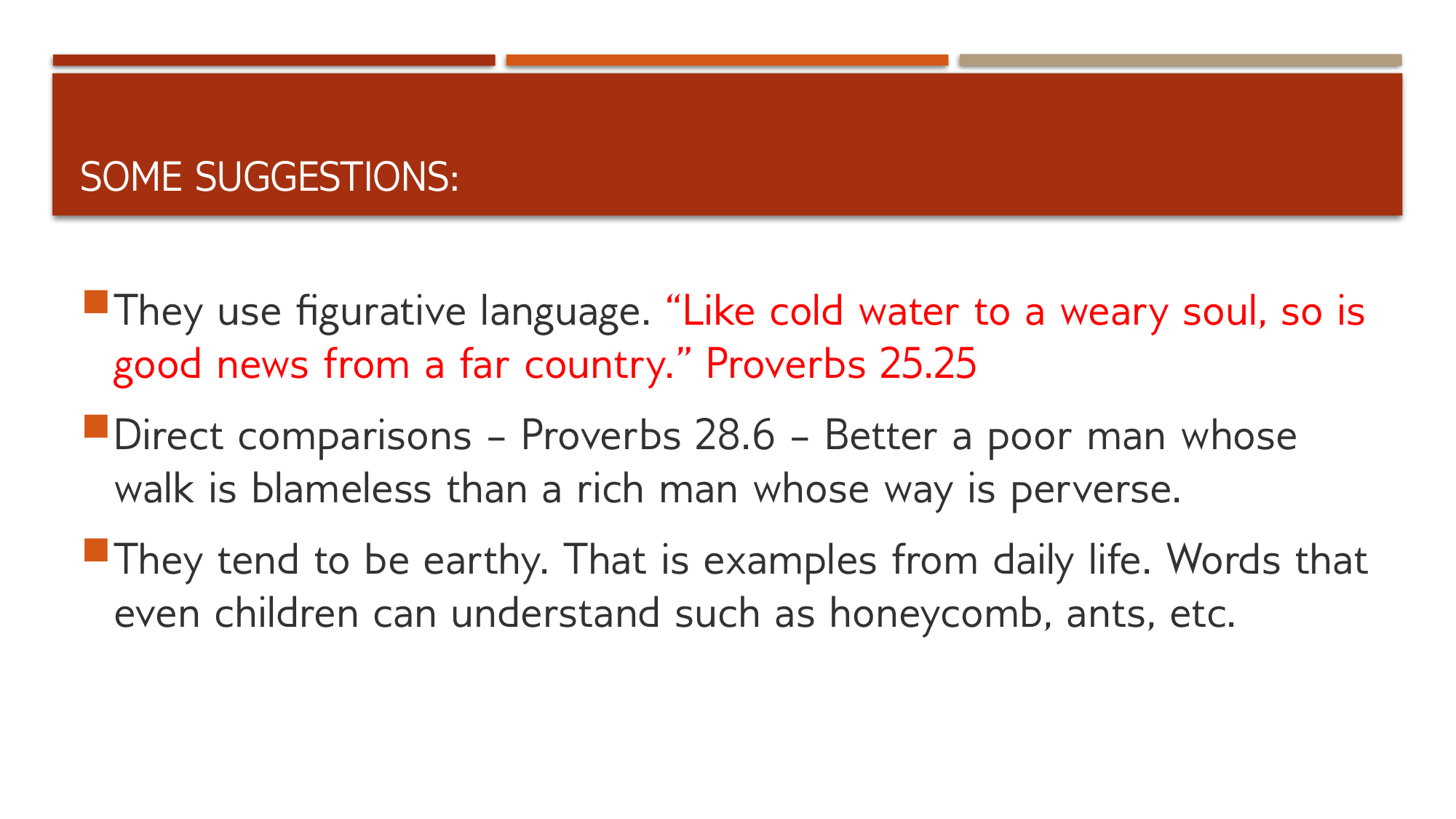

# Some suggestions:
They use figurative language. “Like cold water to a weary soul, so is good news from a far country.” Proverbs 25.25
Direct comparisons – Proverbs 28.6 – Better a poor man whose walk is blameless than a rich man whose way is perverse.
They tend to be earthy. That is examples from daily life. Words that even children can understand such as honeycomb, ants, etc.